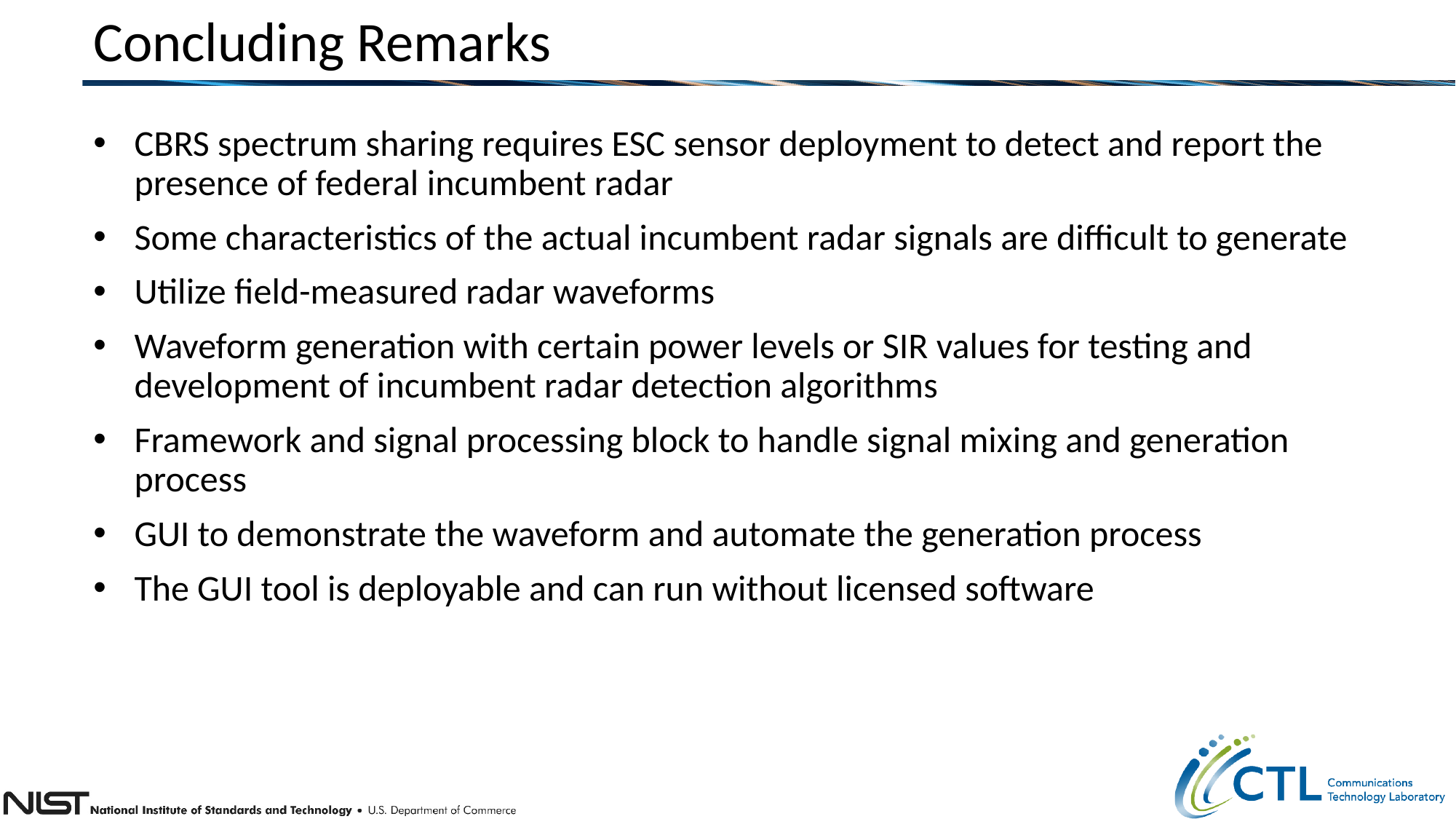

# Concluding Remarks
CBRS spectrum sharing requires ESC sensor deployment to detect and report the presence of federal incumbent radar
Some characteristics of the actual incumbent radar signals are difficult to generate
Utilize field-measured radar waveforms
Waveform generation with certain power levels or SIR values for testing and development of incumbent radar detection algorithms
Framework and signal processing block to handle signal mixing and generation process
GUI to demonstrate the waveform and automate the generation process
The GUI tool is deployable and can run without licensed software